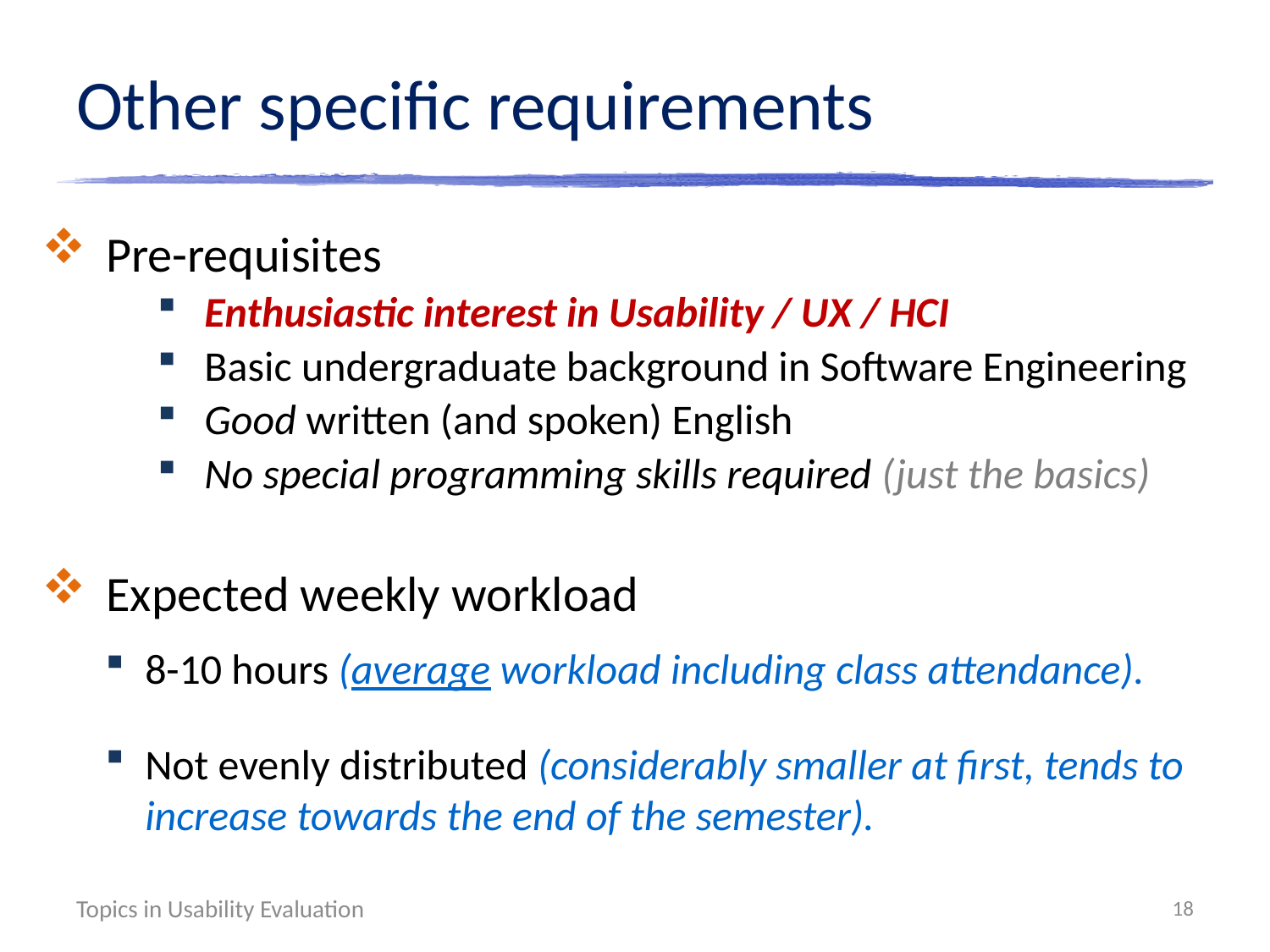

# Other specific requirements
Pre-requisites
Enthusiastic interest in Usability / UX / HCI
Basic undergraduate background in Software Engineering
Good written (and spoken) English
No special programming skills required (just the basics)

Expected weekly workload

8-10 hours (average workload including class attendance).

Not evenly distributed (considerably smaller at first, tends to increase towards the end of the semester).
Topics in Usability Evaluation
18